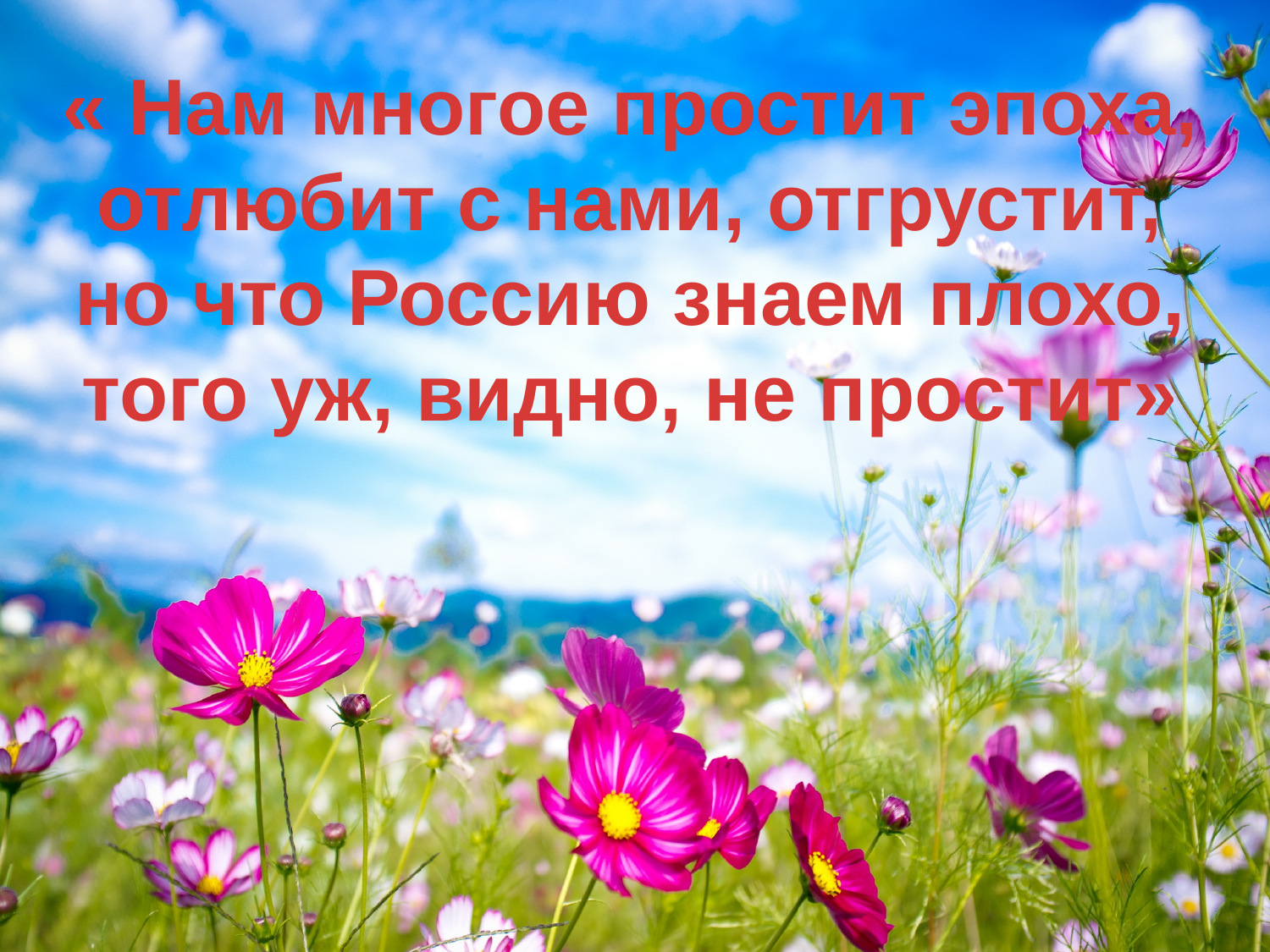

« Нам многое простит эпоха,
отлюбит с нами, отгрустит,
но что Россию знаем плохо,
того уж, видно, не простит»